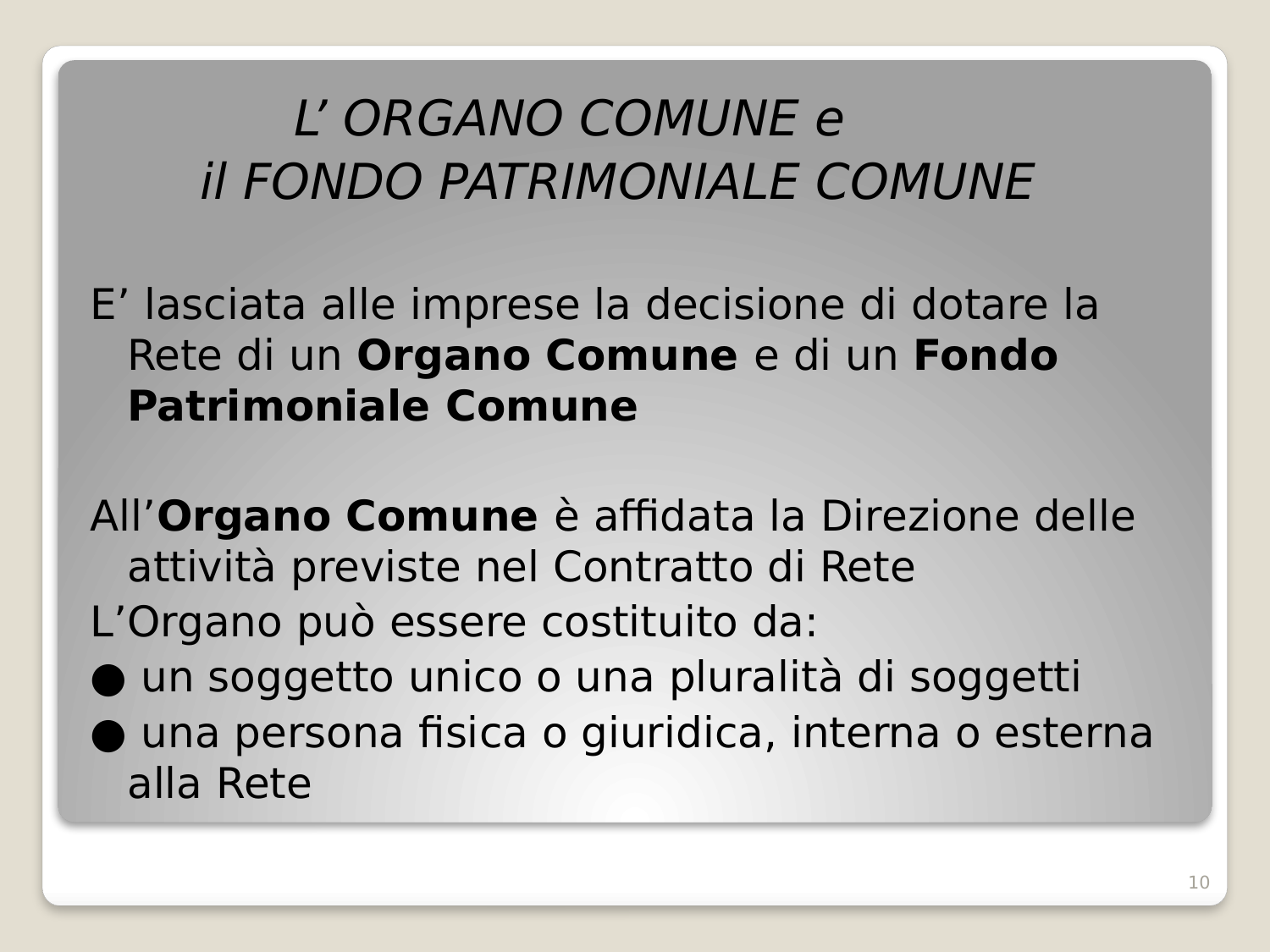

L’ ORGANO COMUNE e
       il FONDO PATRIMONIALE COMUNE

E’ lasciata alle imprese la decisione di dotare la Rete di un Organo Comune e di un Fondo Patrimoniale Comune

All’Organo Comune è affidata la Direzione delle attività previste nel Contratto di Rete
L’Organo può essere costituito da:
● un soggetto unico o una pluralità di soggetti
● una persona fisica o giuridica, interna o esterna alla Rete

10